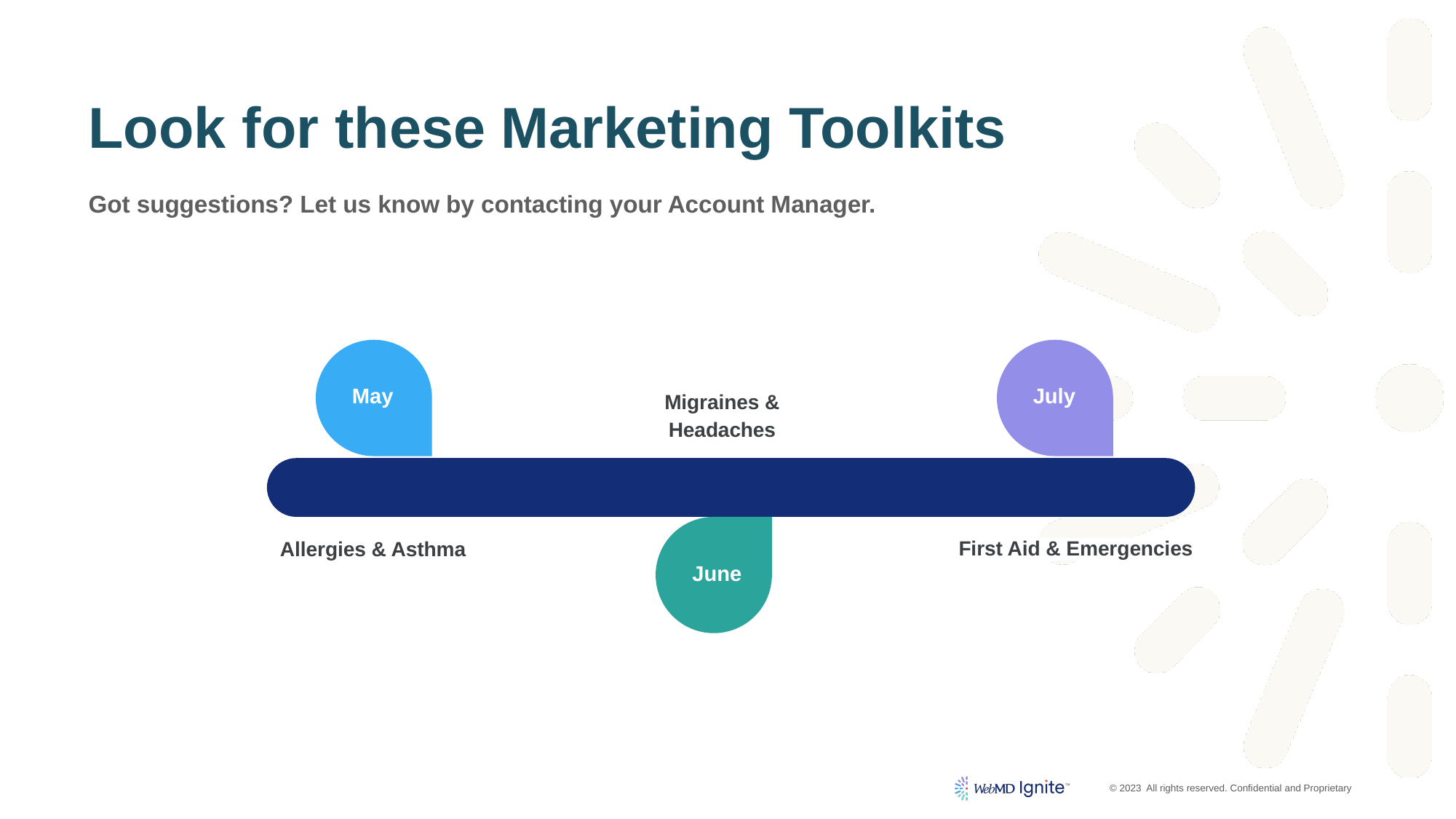

# Look for these Marketing Toolkits
Got suggestions? Let us know by contacting your Account Manager.
Migraines & Headaches
May
July
Allergies & Asthma

First Aid & Emergencies
June